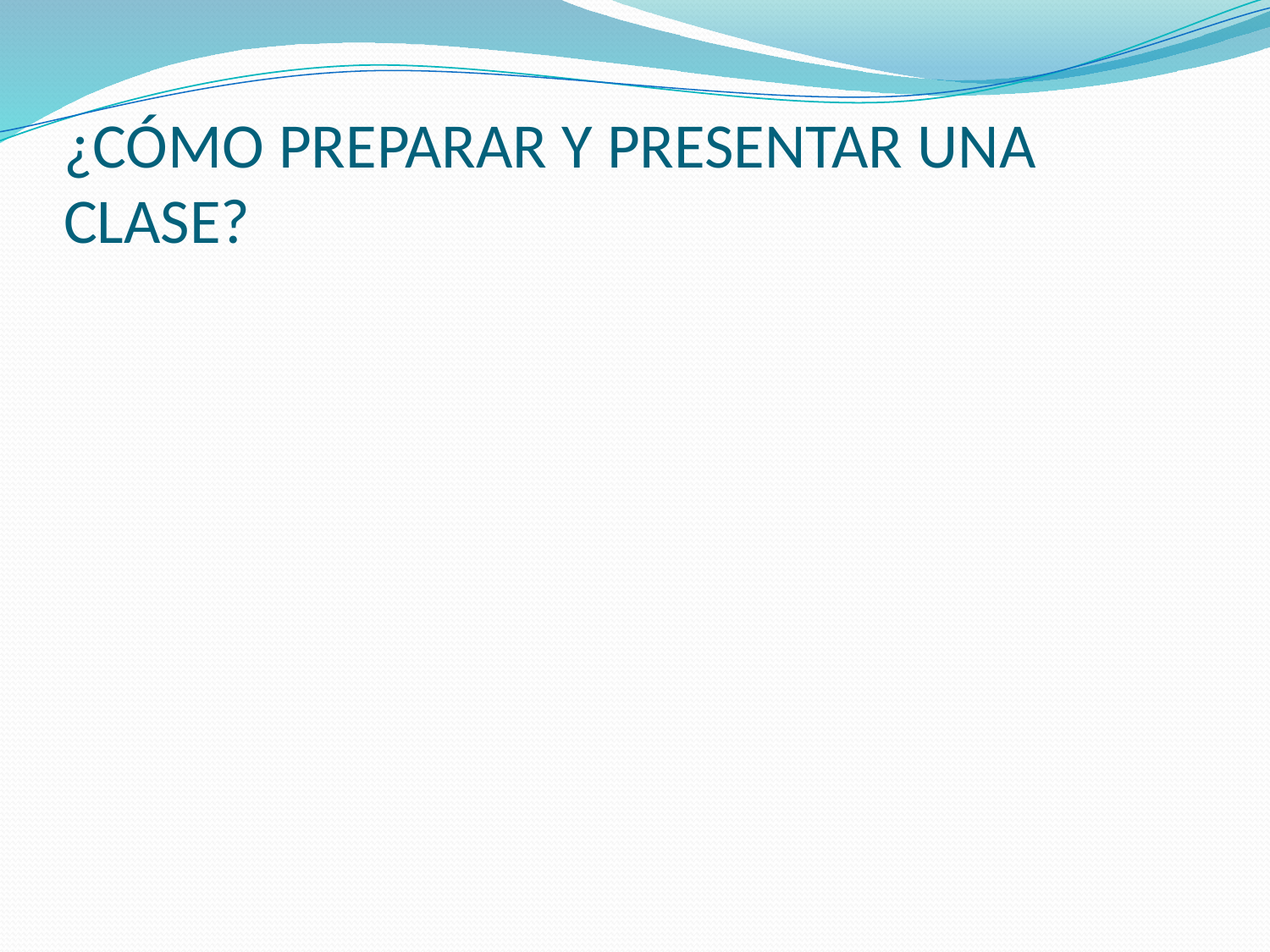

# ¿CÓMO PREPARAR Y PRESENTAR UNA CLASE?